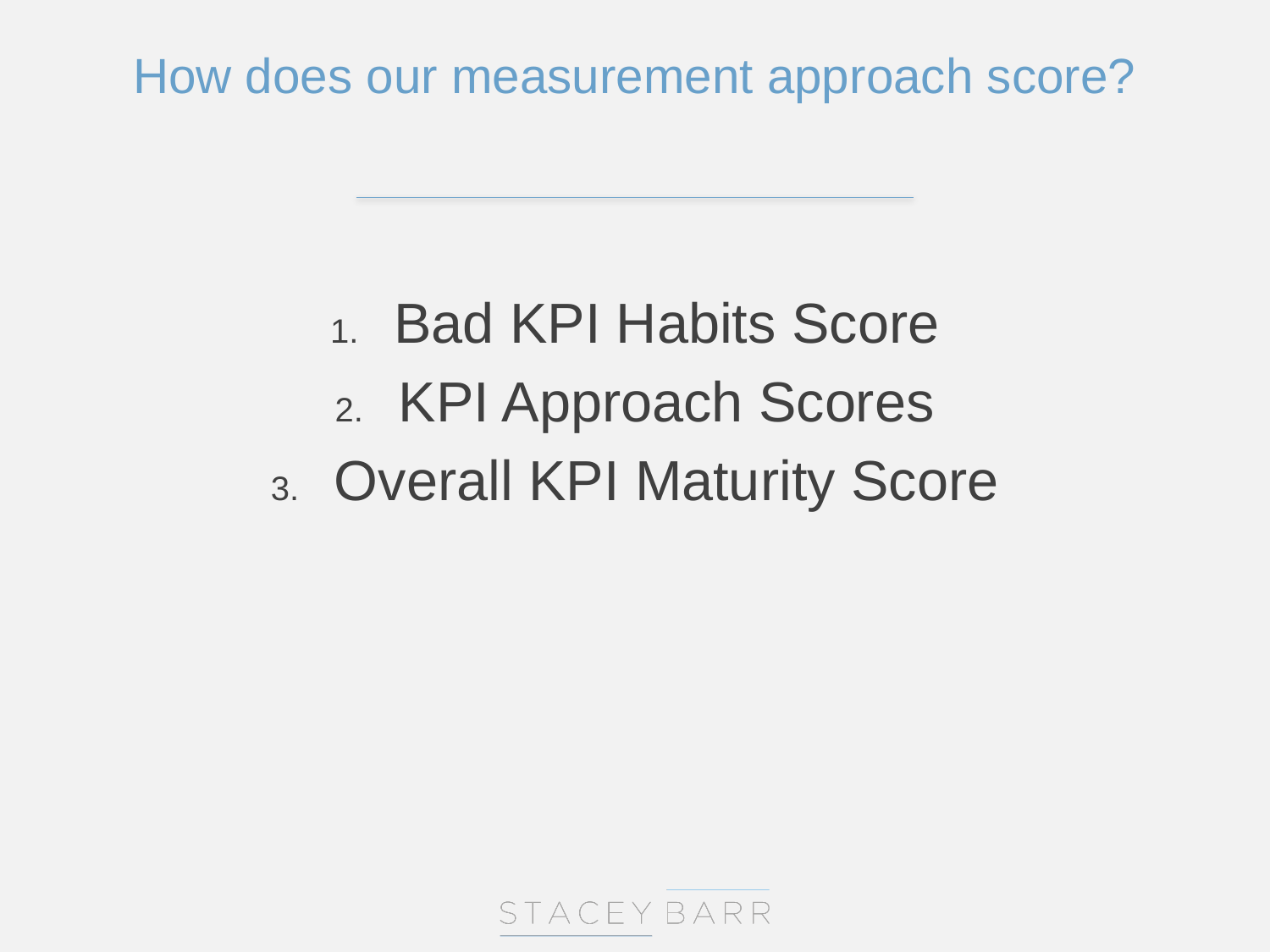

# How does our measurement approach score?
Bad KPI Habits Score
KPI Approach Scores
Overall KPI Maturity Score